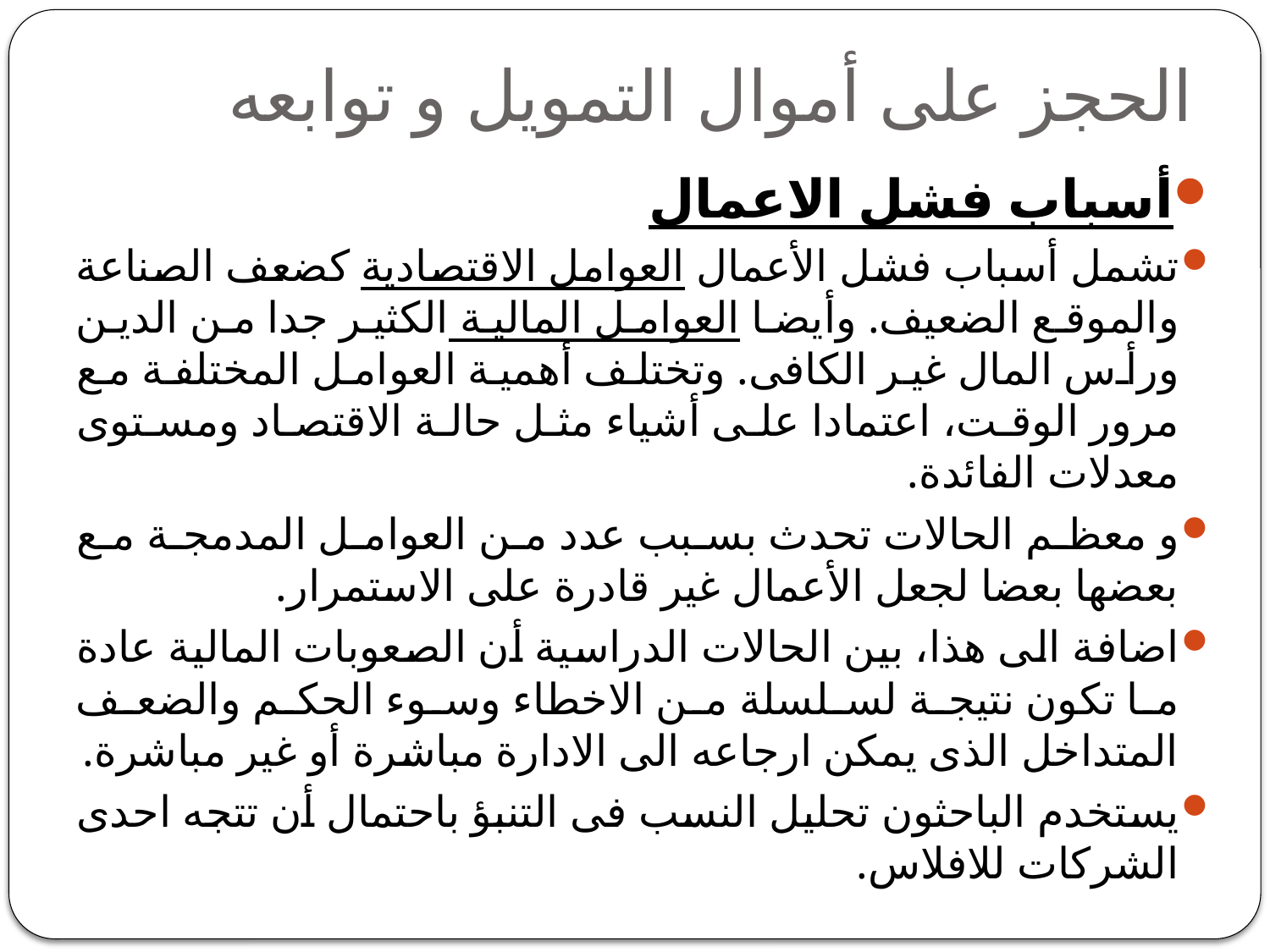

# الحجز على أموال التمويل و توابعه
أسباب فشل الاعمال
تشمل أسباب فشل الأعمال العوامل الاقتصادية كضعف الصناعة والموقع الضعيف. وأيضا العوامل المالية الكثير جدا من الدين ورأس المال غير الكافى. وتختلف أهمية العوامل المختلفة مع مرور الوقت، اعتمادا على أشياء مثل حالة الاقتصاد ومستوى معدلات الفائدة.
و معظم الحالات تحدث بسبب عدد من العوامل المدمجة مع بعضها بعضا لجعل الأعمال غير قادرة على الاستمرار.
اضافة الى هذا، بين الحالات الدراسية أن الصعوبات المالية عادة ما تكون نتيجة لسلسلة من الاخطاء وسوء الحكم والضعف المتداخل الذى يمكن ارجاعه الى الادارة مباشرة أو غير مباشرة.
يستخدم الباحثون تحليل النسب فى التنبؤ باحتمال أن تتجه احدى الشركات للافلاس.